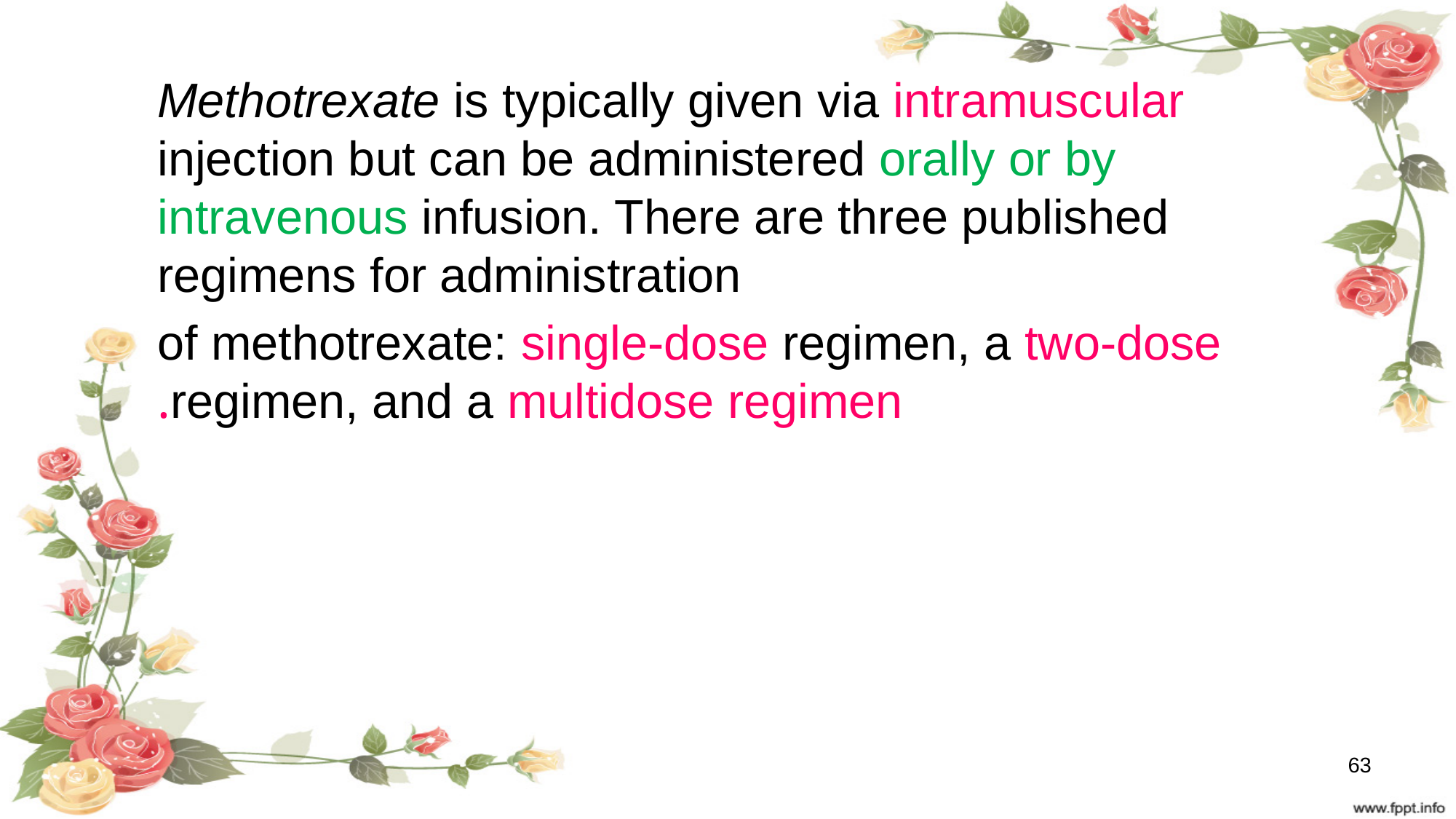

Methotrexate is typically given via intramuscular injection but can be administered orally or by intravenous infusion. There are three published regimens for administration
of methotrexate: single-dose regimen, a two-dose regimen, and a multidose regimen.
63